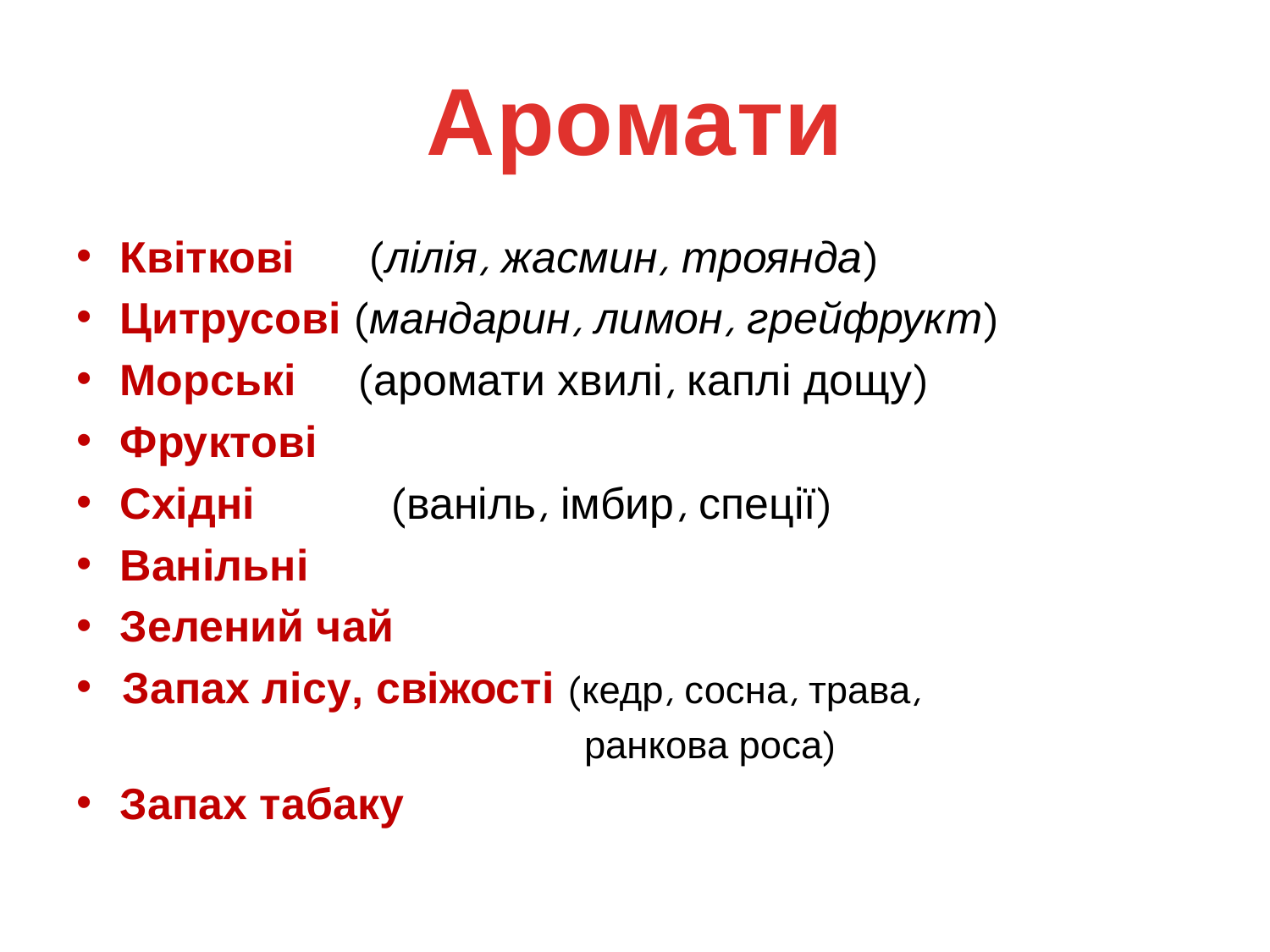

# Аромати
Квіткові      (лілія, жасмин, троянда)
Цитрусові (мандарин, лимон, грейфрукт)
Морські     (аромати хвилі, каплі дощу)
Фруктові
Східні           (ваніль, імбир, спеції)
Ванільні
Зелений чай
Запах лісу, свіжості (кедр, сосна, трава,
                                                ранкова роса)
Запах табаку